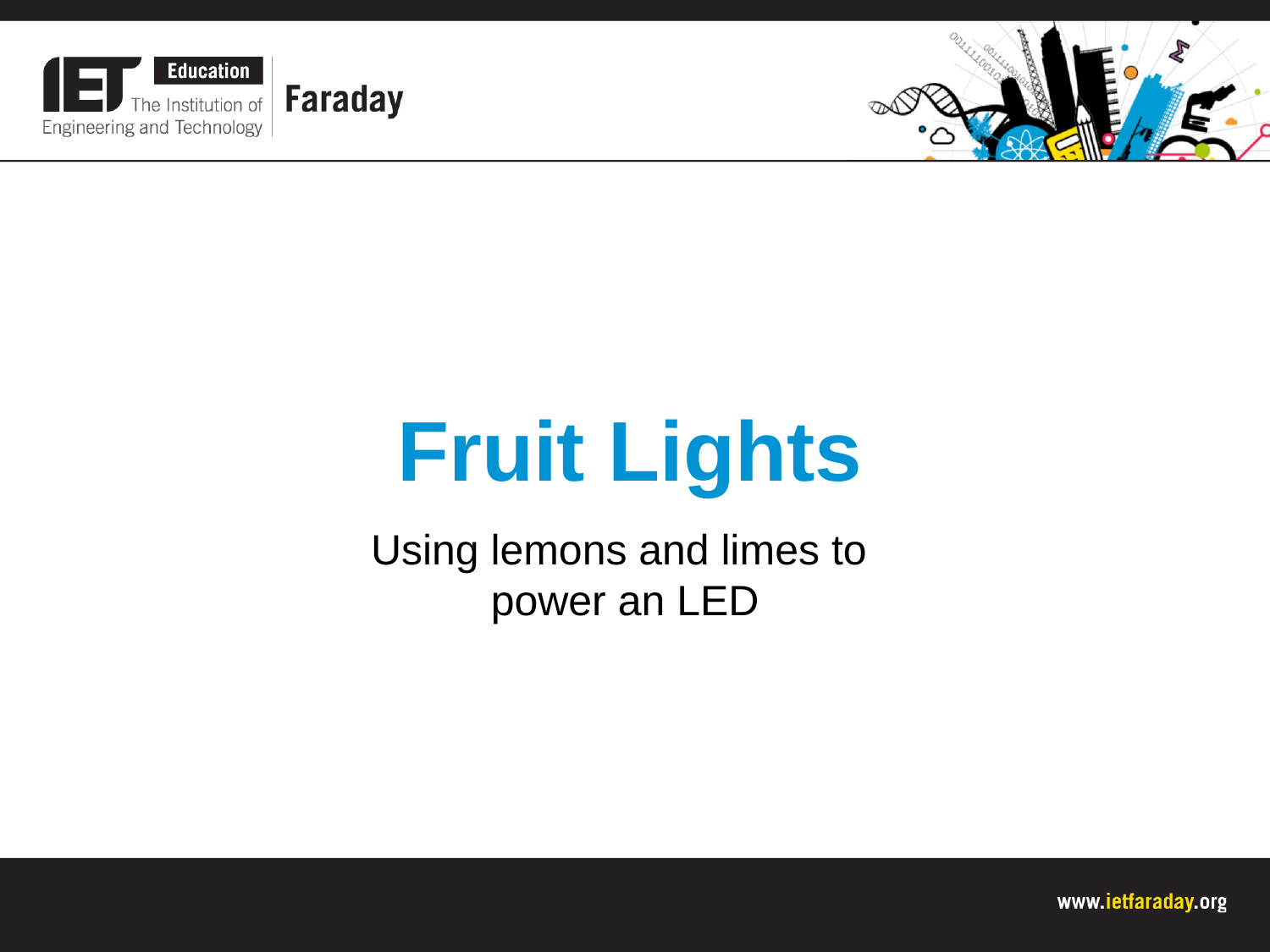

Fruit Lights
Using lemons and limes to
power an LED